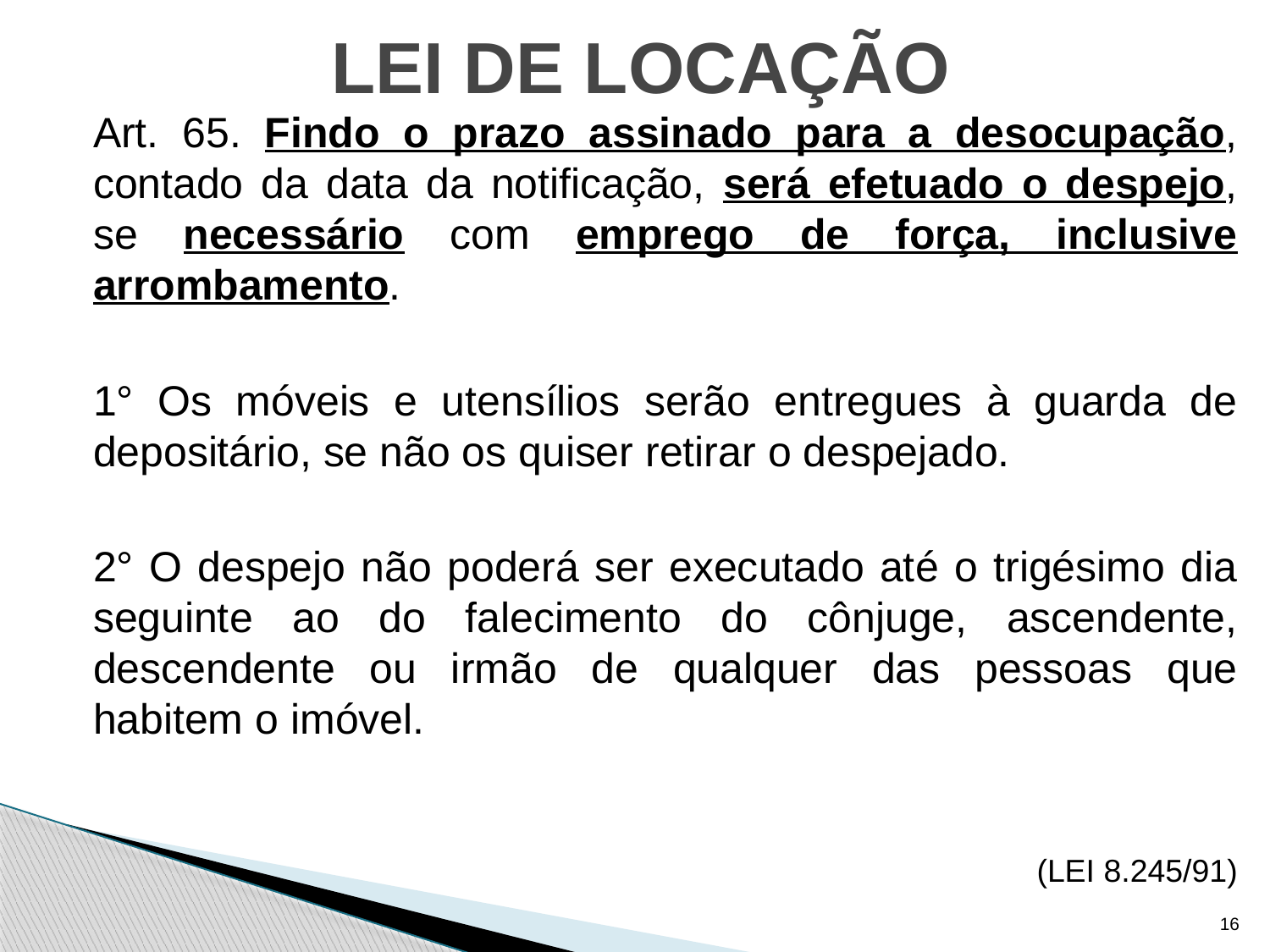

# LEI DE LOCAÇÃO
	Art. 65. Findo o prazo assinado para a desocupação, contado da data da notificação, será efetuado o despejo, se necessário com emprego de força, inclusive arrombamento.

	1° Os móveis e utensílios serão entregues à guarda de depositário, se não os quiser retirar o despejado.

	2° O despejo não poderá ser executado até o trigésimo dia seguinte ao do falecimento do cônjuge, ascendente, descendente ou irmão de qualquer das pessoas que habitem o imóvel.

(LEI 8.245/91)

16